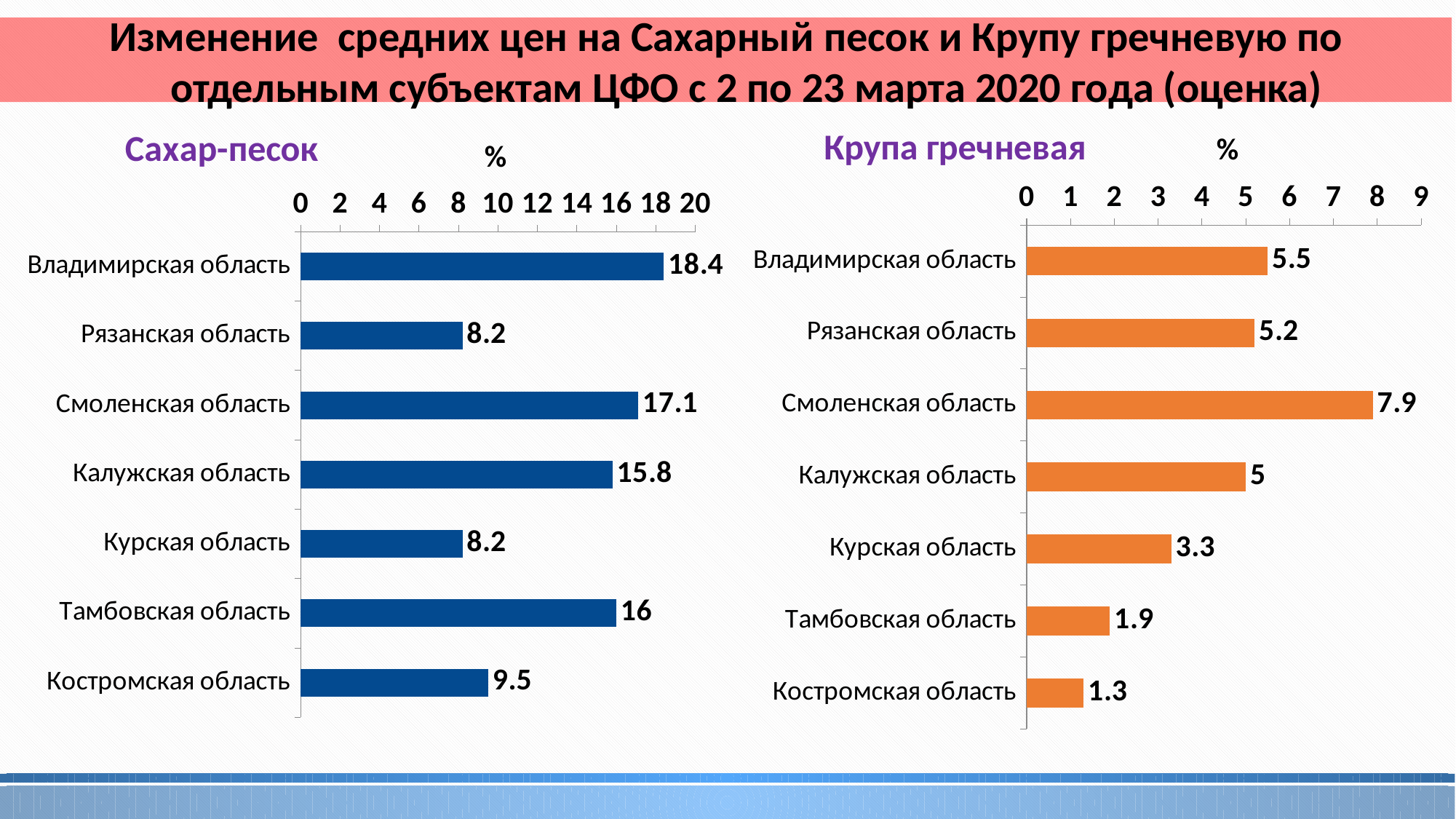

Изменение  средних цен на Сахарный песок и Крупу гречневую по отдельным субъектам ЦФО с 2 по 23 марта 2020 года (оценка)

### Chart: Сахар-песок

| Category | Сахар-песок |
|---|---|
| Владимирская область | 18.4 |
| Рязанская область | 8.2 |
| Смоленская область | 17.1 |
| Калужская область | 15.8 |
| Курская область | 8.2 |
| Тамбовская область | 16.0 |
| Костромская область | 9.5 |

### Chart:

| Category | Крупа гречневая |
|---|---|
| Владимирская область | 5.5 |
| Рязанская область | 5.2 |
| Смоленская область | 7.9 |
| Калужская область | 5.0 |
| Курская область | 3.3 |
| Тамбовская область | 1.9 |
| Костромская область | 1.3 |